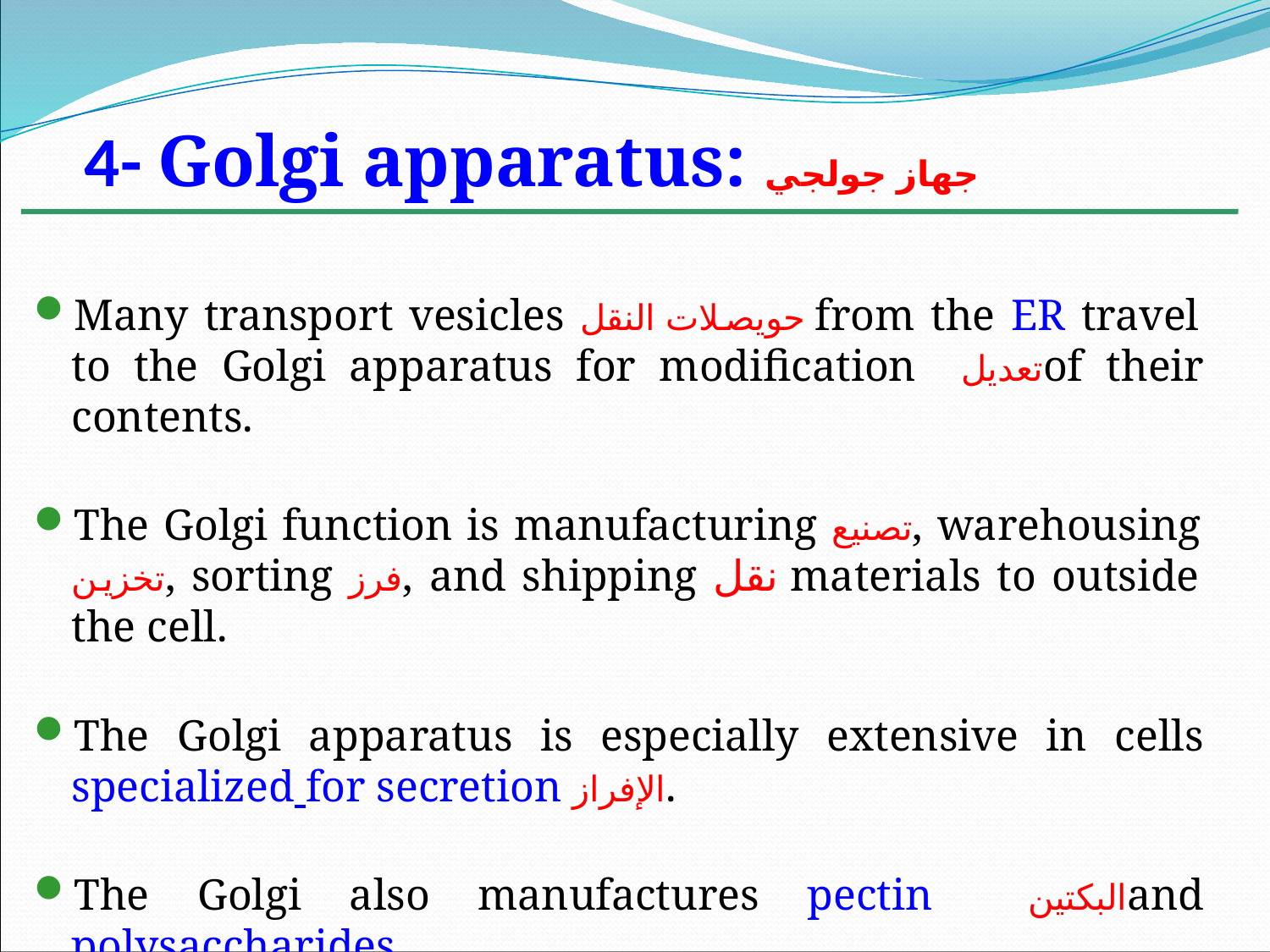

# 4- Golgi apparatus: جهاز جولجي

Many transport vesicles حويصلات النقل from the ER travel to the Golgi apparatus for modification  تعديلof their contents.

The Golgi function is manufacturing تصنيع, warehousing تخزين, sorting فرز, and shipping نقل materials to outside the cell.

The Golgi apparatus is especially extensive in cells specialized for secretion الإفراز.

The Golgi also manufactures pectin  البكتينand polysaccharides.